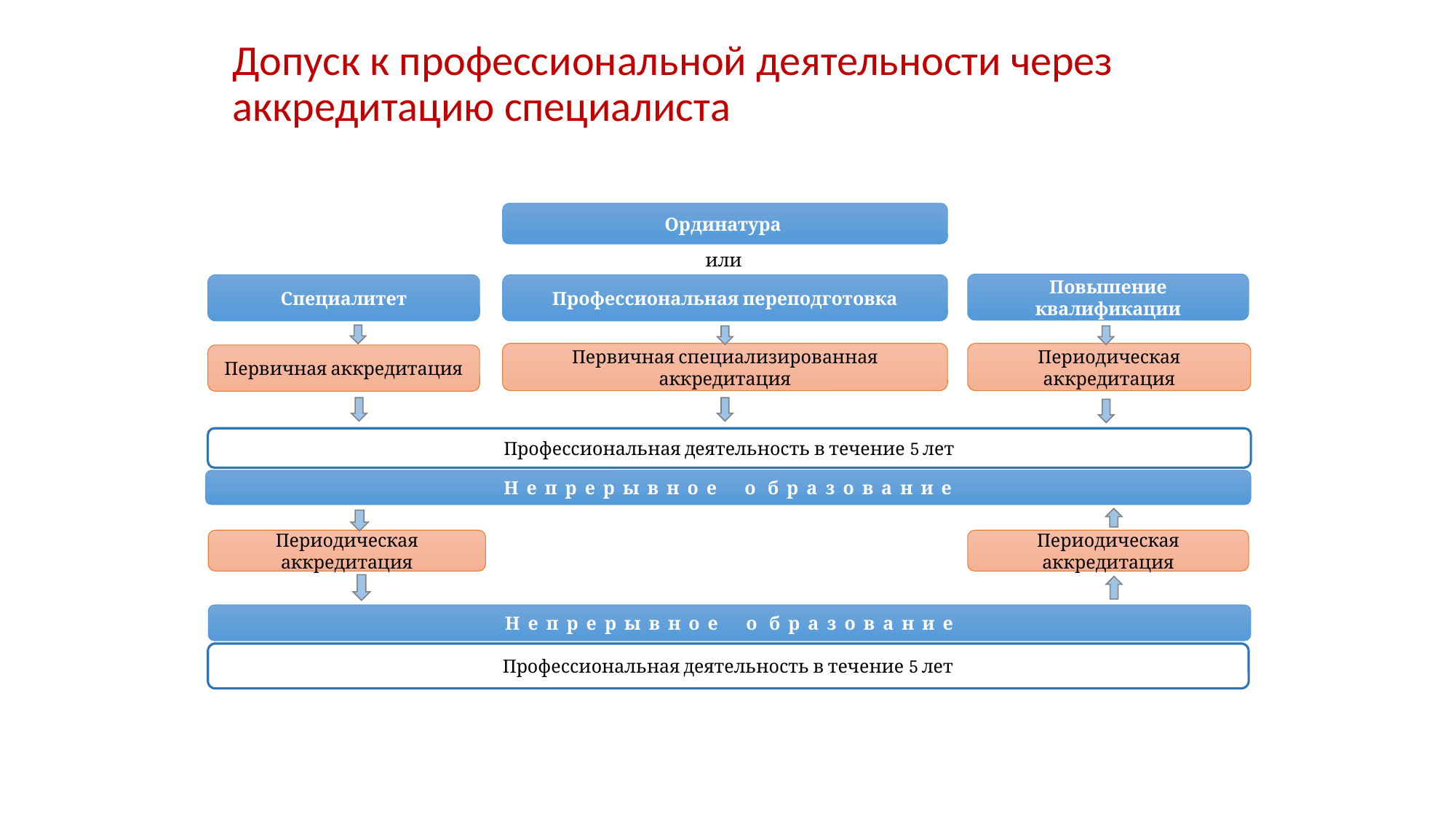

# Допуск к профессиональной деятельности через аккредитацию специалиста
Ординатура
или
Повышение квалификации
Специалитет
Профессиональная переподготовка

Первичная специализированная аккредитация
Периодическая аккредитация
Первичная аккредитация

Профессиональная деятельность в течение 5 лет
Н  е  п  р  е  р  ы  в  н  о  е       о   б  р  а  з  о  в  а  н  и  е

Периодическая аккредитация
Периодическая аккредитация

Н  е  п  р  е  р  ы  в  н  о  е       о   б  р  а  з  о  в  а  н  и  е
Профессиональная деятельность в течение 5 лет